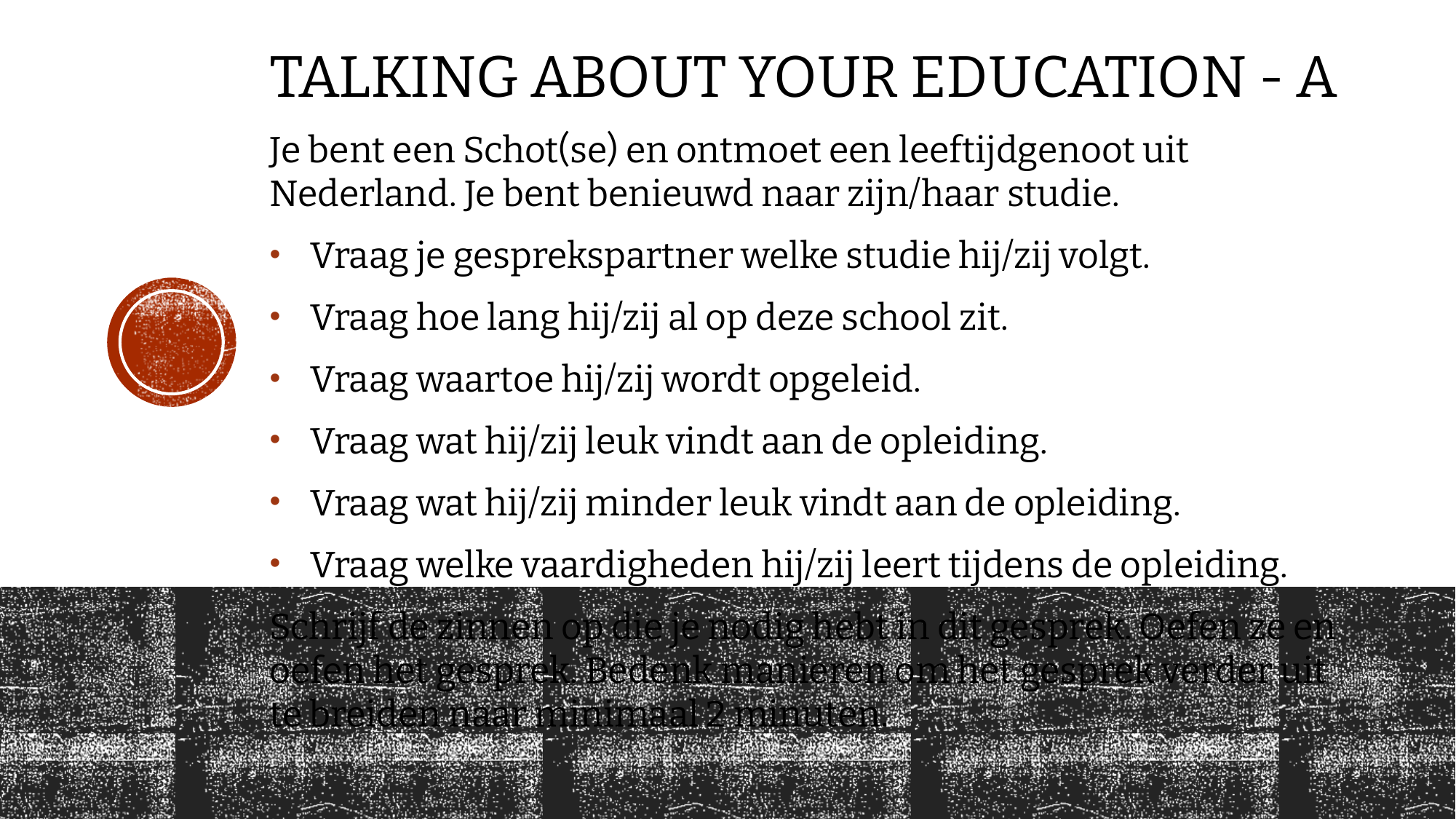

# Talking about your education - A
Je bent een Schot(se) en ontmoet een leeftijdgenoot uit Nederland. Je bent benieuwd naar zijn/haar studie.
Vraag je gesprekspartner welke studie hij/zij volgt.
Vraag hoe lang hij/zij al op deze school zit.
Vraag waartoe hij/zij wordt opgeleid.
Vraag wat hij/zij leuk vindt aan de opleiding.
Vraag wat hij/zij minder leuk vindt aan de opleiding.
Vraag welke vaardigheden hij/zij leert tijdens de opleiding.
Schrijf de zinnen op die je nodig hebt in dit gesprek. Oefen ze en oefen het gesprek. Bedenk manieren om het gesprek verder uit te breiden naar minimaal 2 minuten.